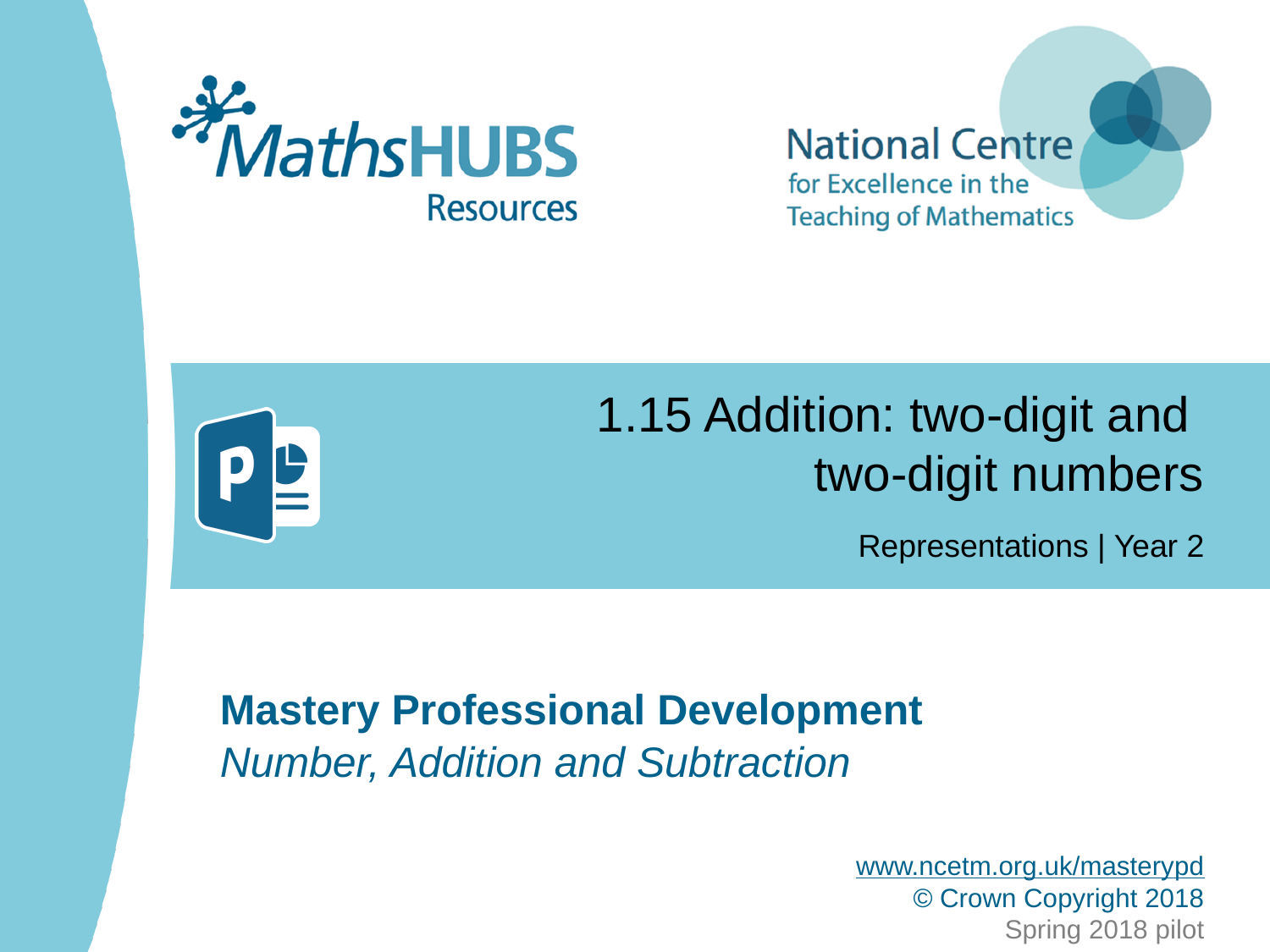

# 1.15 Addition: two-digit and two-digit numbers
Representations | Year 2
Number, Addition and Subtraction